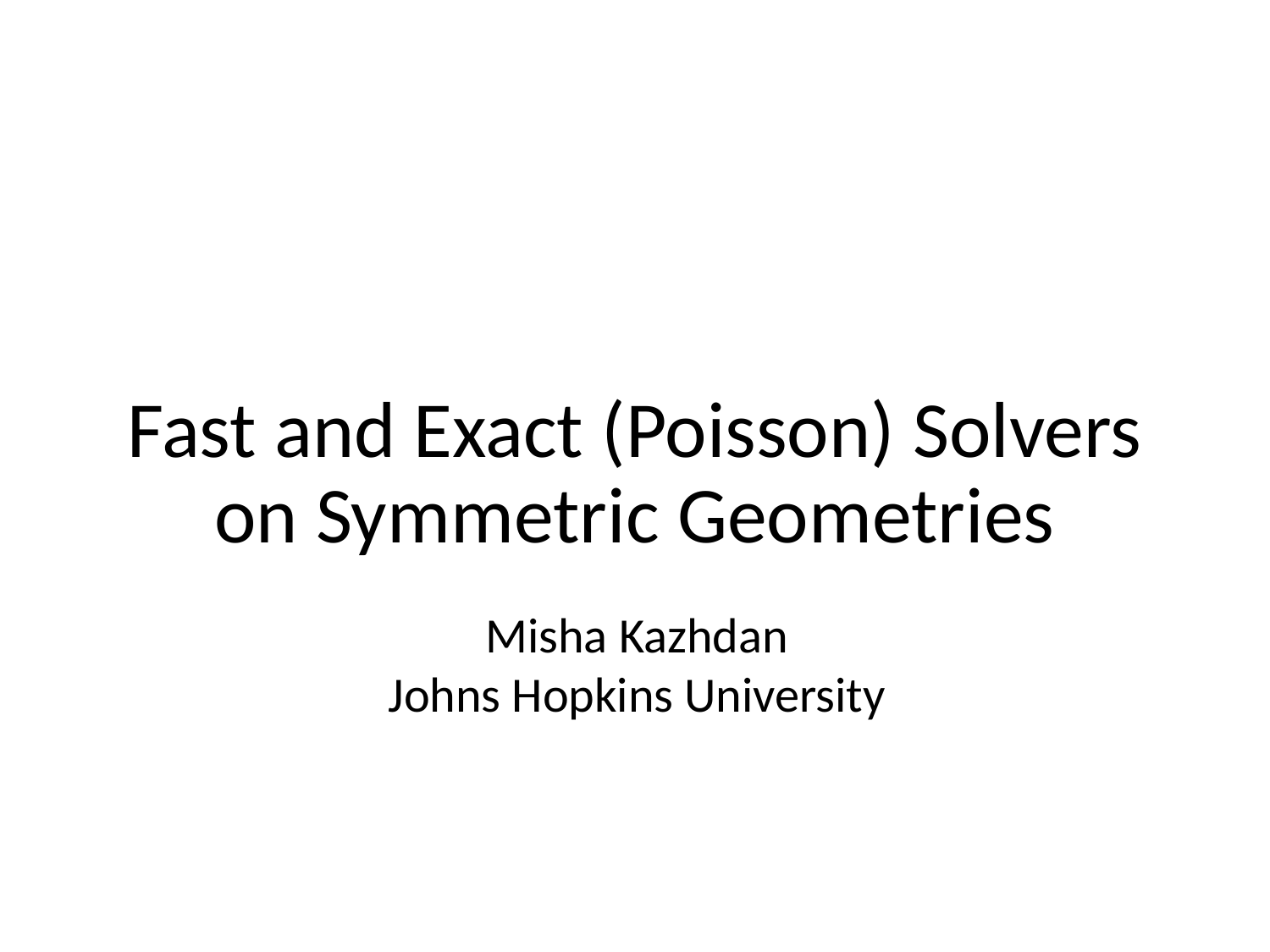

# Fast and Exact (Poisson) Solvers on Symmetric Geometries
Misha Kazhdan
Johns Hopkins University